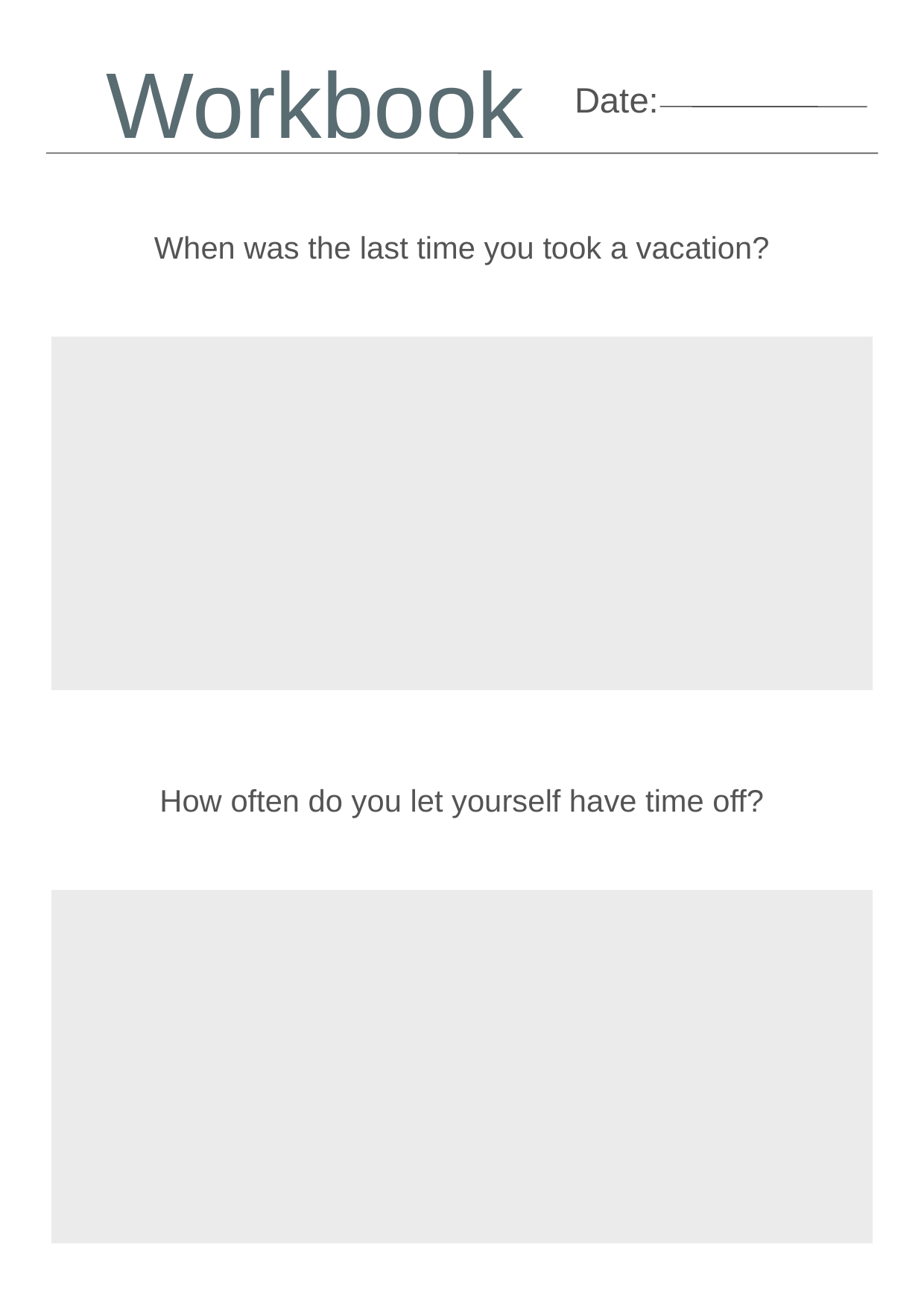

Workbook
Date:

When was the last time you took a vacation?

How often do you let yourself have time off?